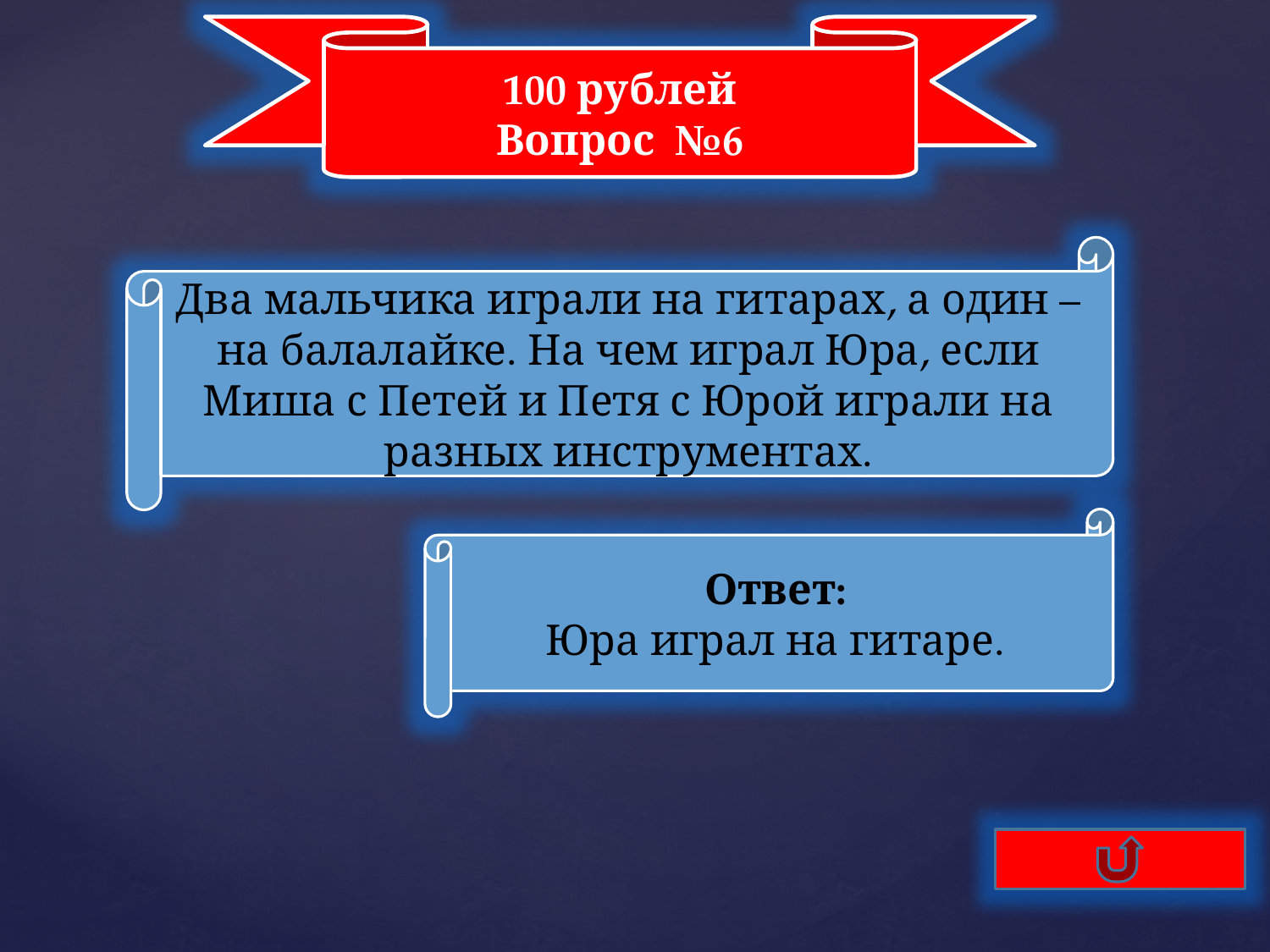

100 рублей
Вопрос  №6
Два мальчика играли на гитарах, а один – на балалайке. На чем играл Юра, если Миша с Петей и Петя с Юрой играли на разных инструментах.
Ответ:
Юра играл на гитаре.